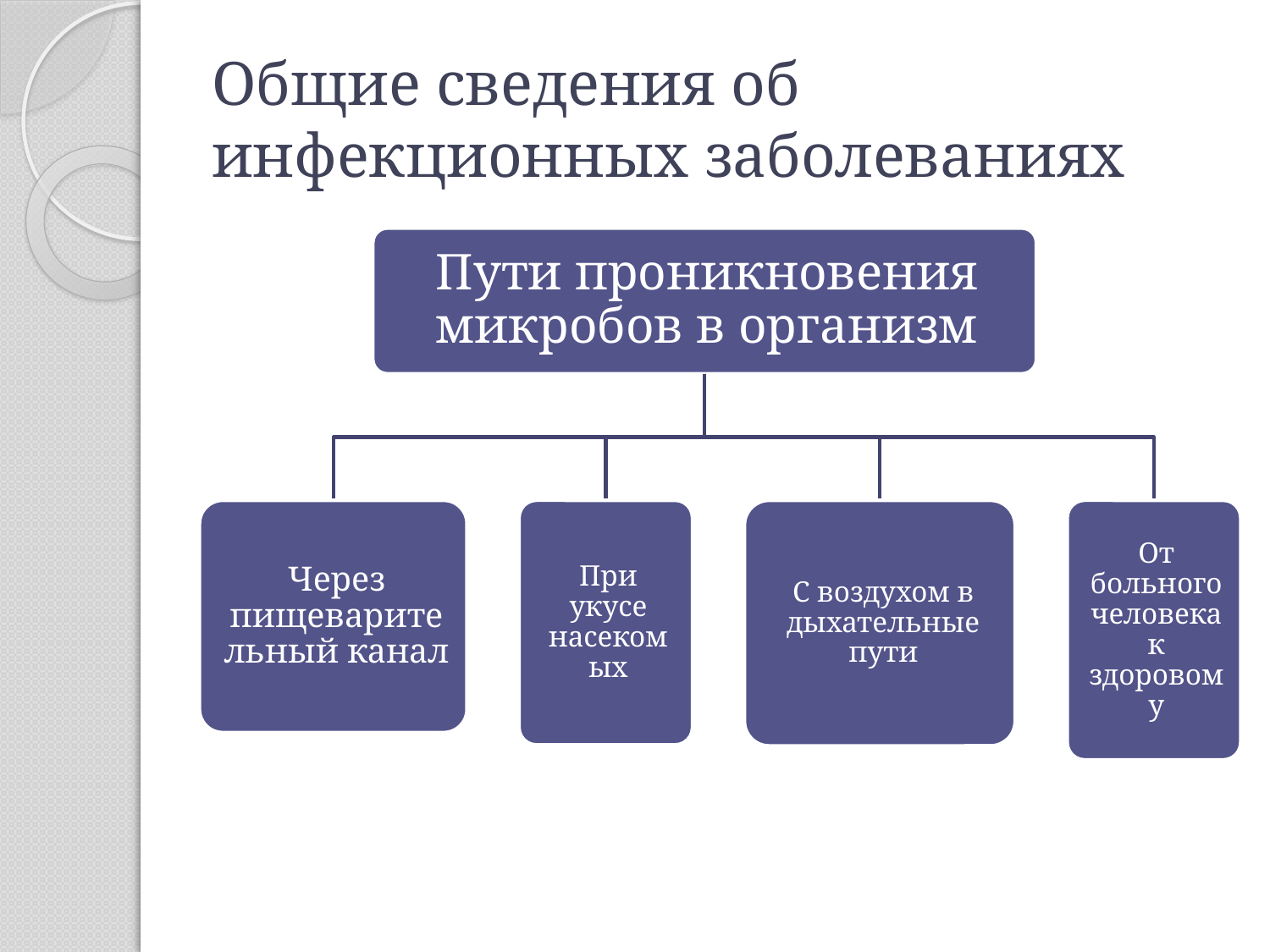

# Общие сведения об инфекционных заболеваниях
Пути проникновения микробов в организм
Через пищеварительный канал
При укусе насекомых
С воздухом в дыхательные пути
От больного человека к здоровому